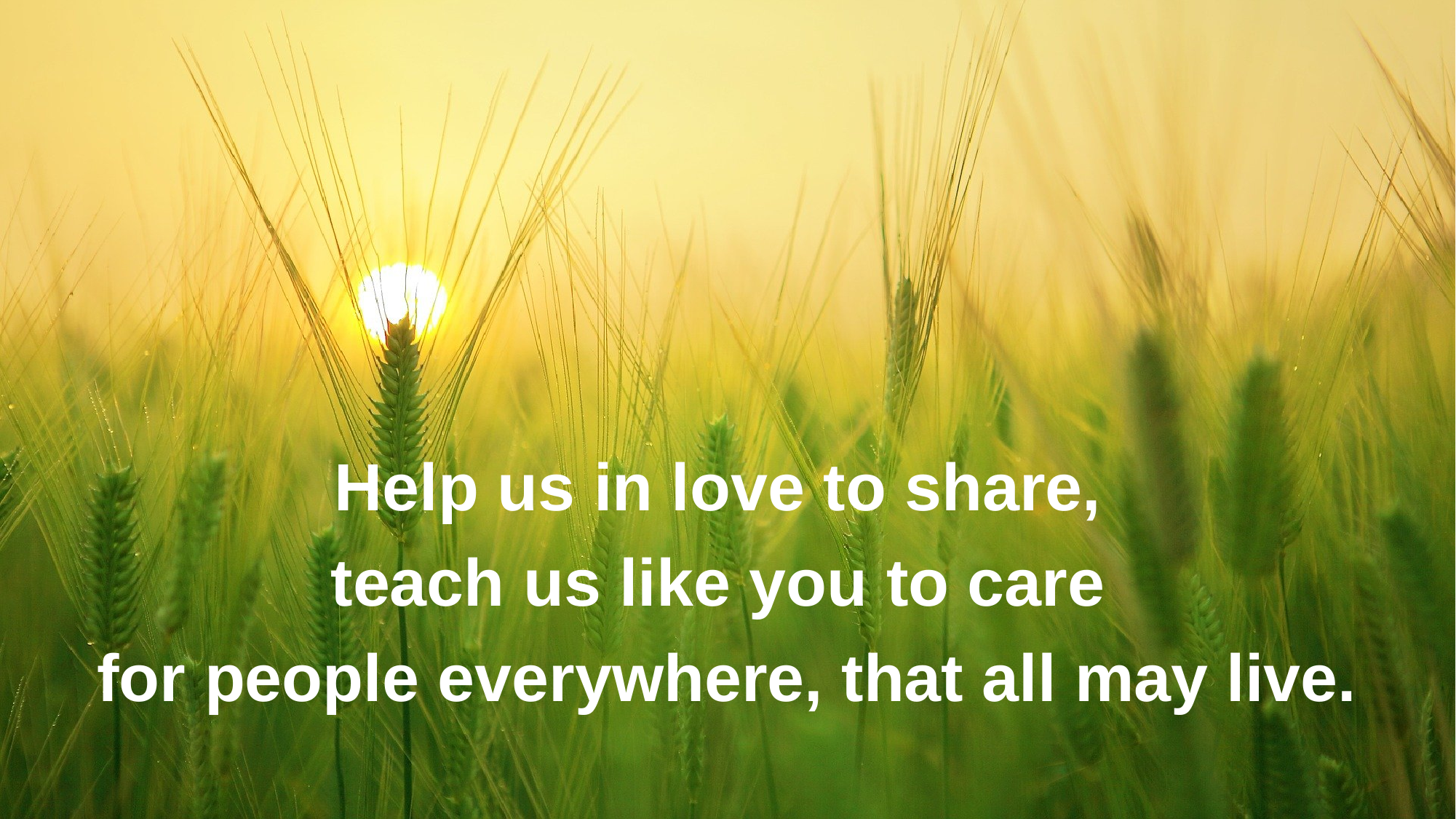

Help us in love to share,
teach us like you to care
for people everywhere, that all may live.